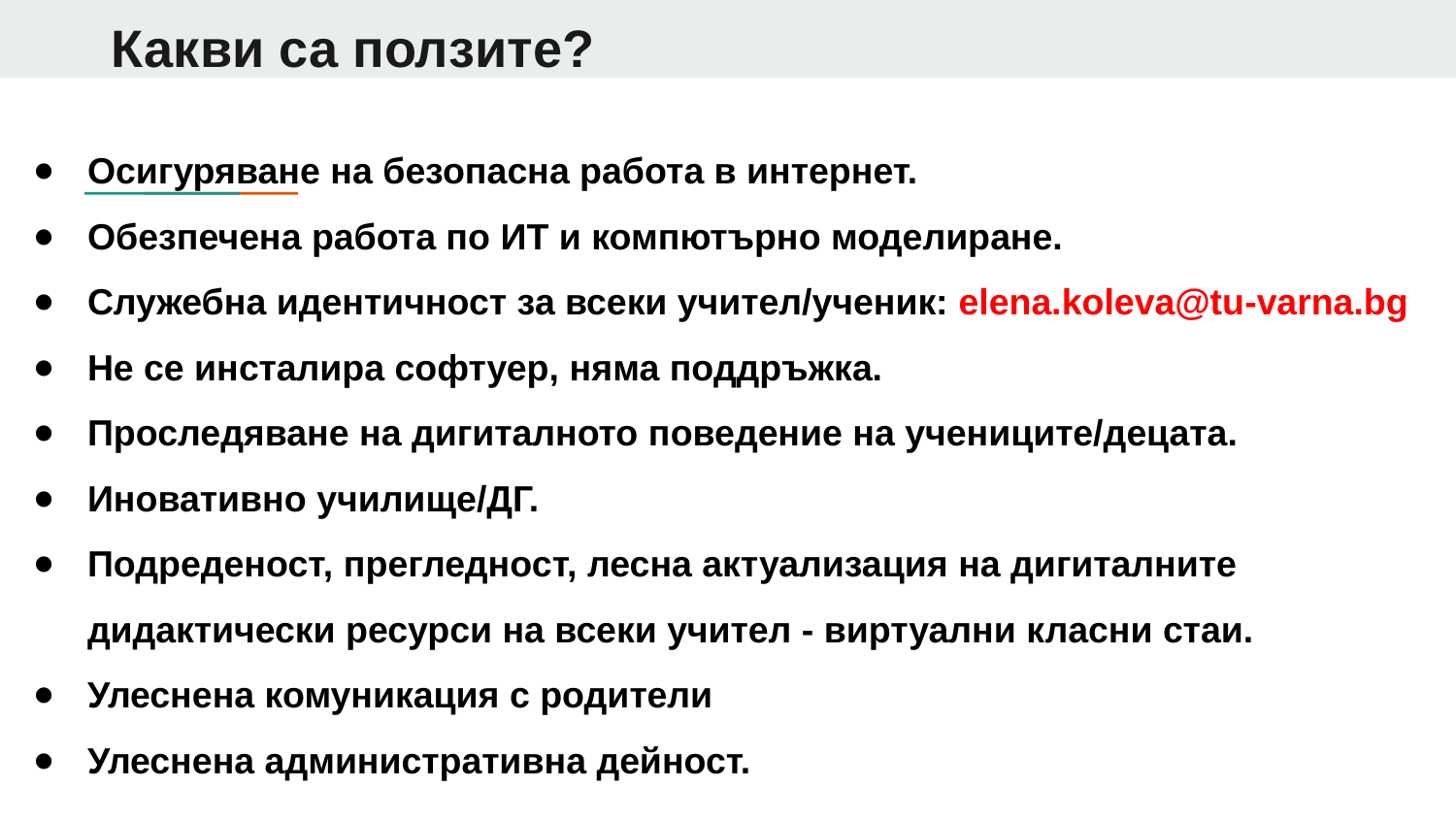

# Какви са ползите?
Осигуряване на безопасна работа в интернет.
Обезпечена работа по ИТ и компютърно моделиране.
Служебна идентичност за всеки учител/ученик: elena.koleva@tu-varna.bg
Не се инсталира софтуер, няма поддръжка.
Проследяване на дигиталното поведение на учениците/децата.
Иновативно училище/ДГ.
Подреденост, прегледност, лесна актуализация на дигиталните дидактически ресурси на всеки учител - виртуални класни стаи.
Улеснена комуникация с родители
Улеснена административна дейност.